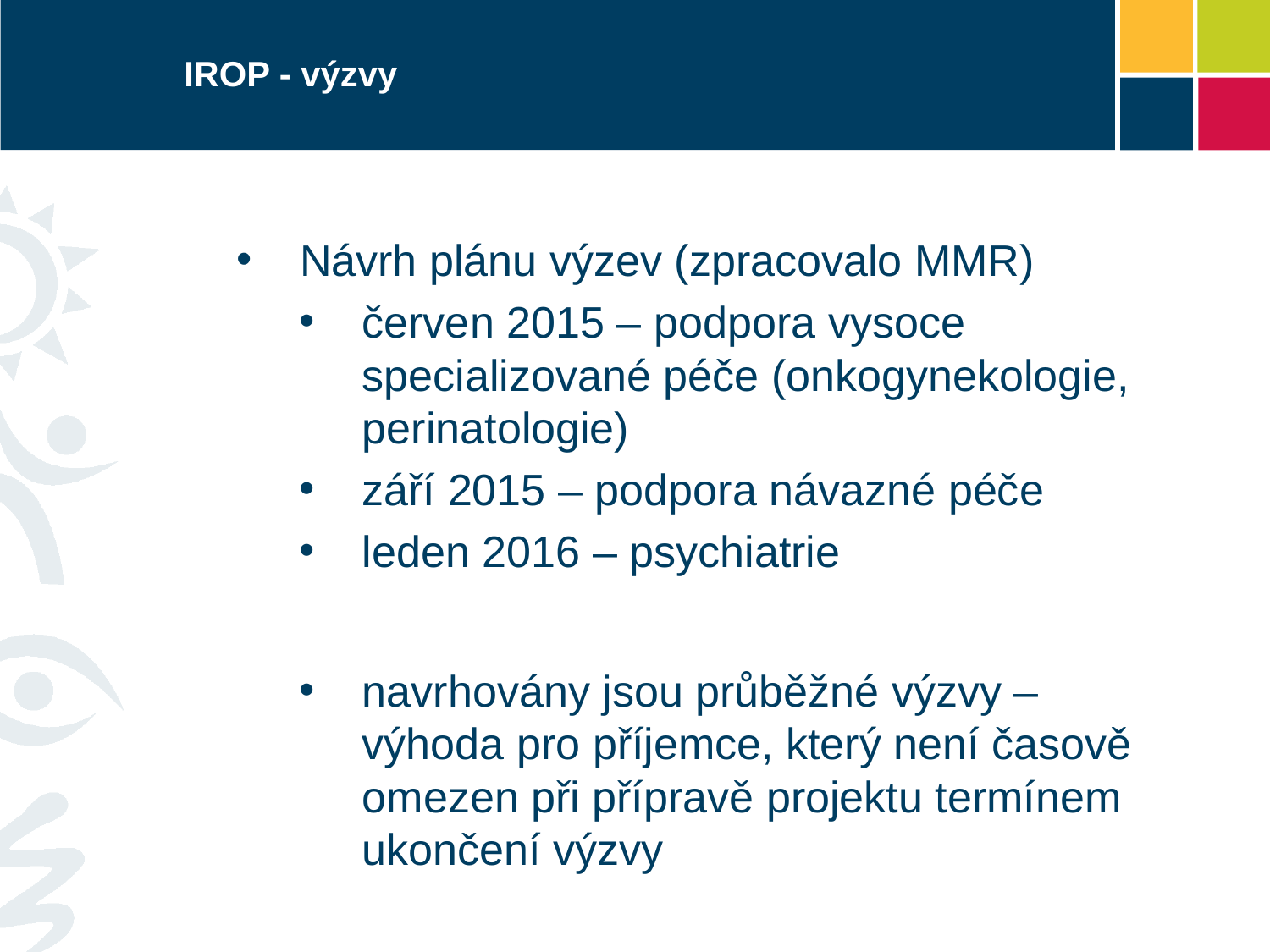

# IROP - výzvy
Návrh plánu výzev (zpracovalo MMR)
červen 2015 – podpora vysoce specializované péče (onkogynekologie, perinatologie)
září 2015 – podpora návazné péče
leden 2016 – psychiatrie

navrhovány jsou průběžné výzvy – výhoda pro příjemce, který není časově omezen při přípravě projektu termínem ukončení výzvy